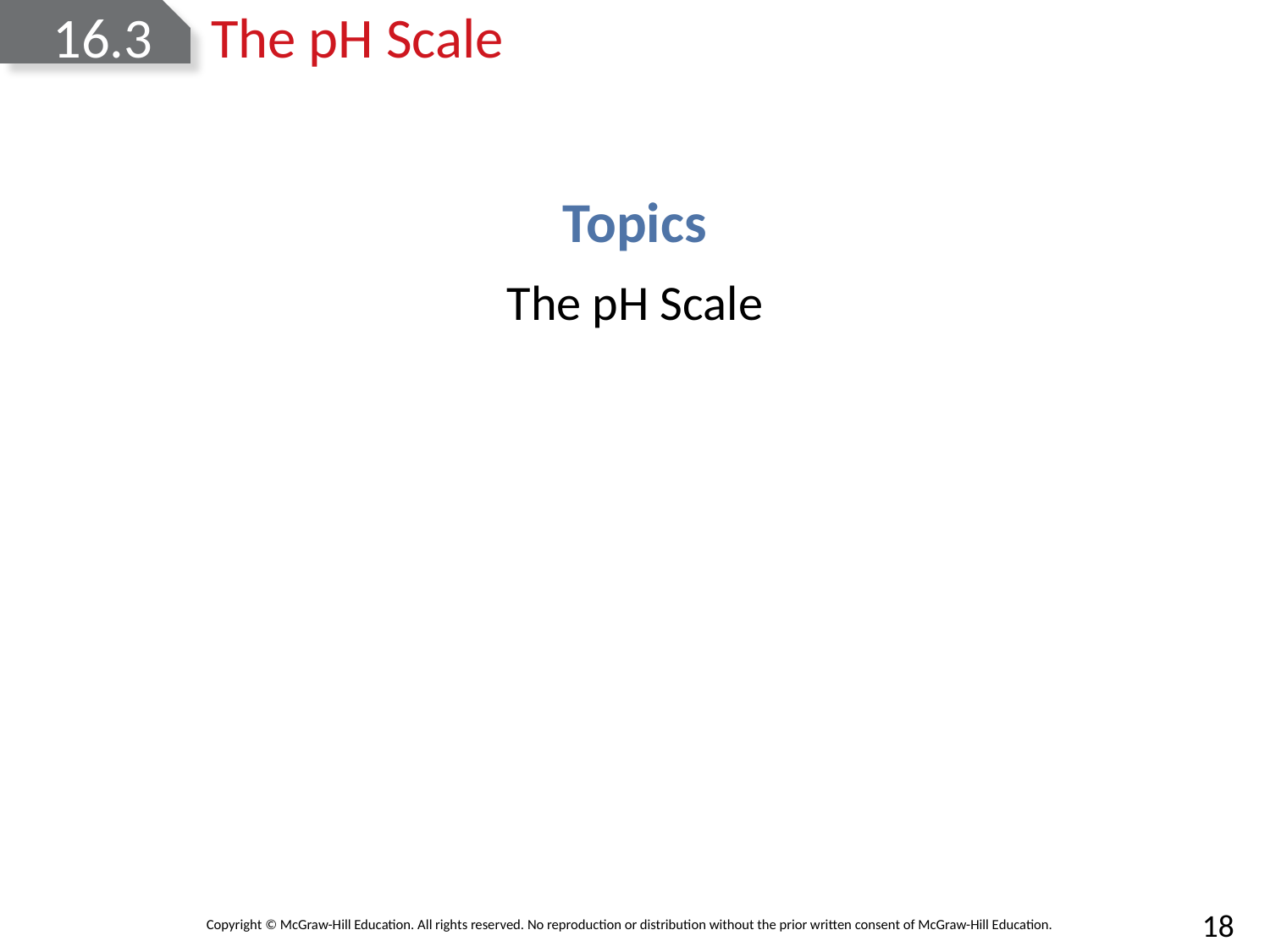

# 16.3	The pH Scale
Topics
The pH Scale